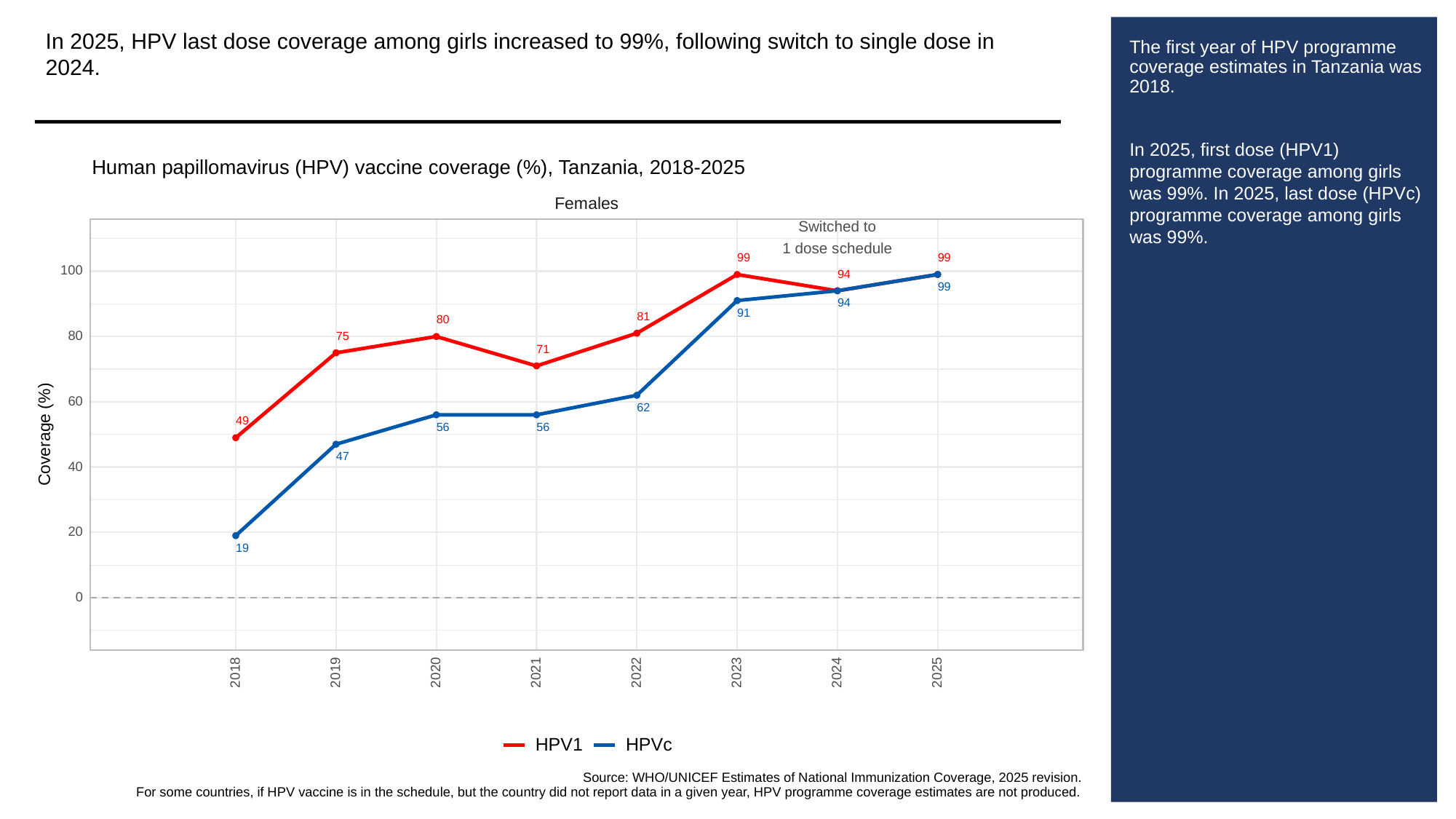

In 2025, HPV last dose coverage among girls increased to 99%, following switch to single dose in 2024.
# The first year of HPV programme coverage estimates in Tanzania was 2018.

In 2025, first dose (HPV1) programme coverage among girls was 99%. In 2025, last dose (HPVc) programme coverage among girls was 99%.

Human papillomavirus (HPV) vaccine coverage (%), Tanzania, 2018-2025
Females

Switched to

1 dose schedule
99
99
100
94

99

94

91
81
80

80
75

71

60

62

49
56
56
Coverage (%)

47
40

20

19

0

2023
2018
2019
2020
2021
2022
2024
2025
HPVc
HPV1

Source: WHO/UNICEF Estimates of National Immunization Coverage, 2025 revision.
For some countries, if HPV vaccine is in the schedule, but the country did not report data in a given year, HPV programme coverage estimates are not produced.